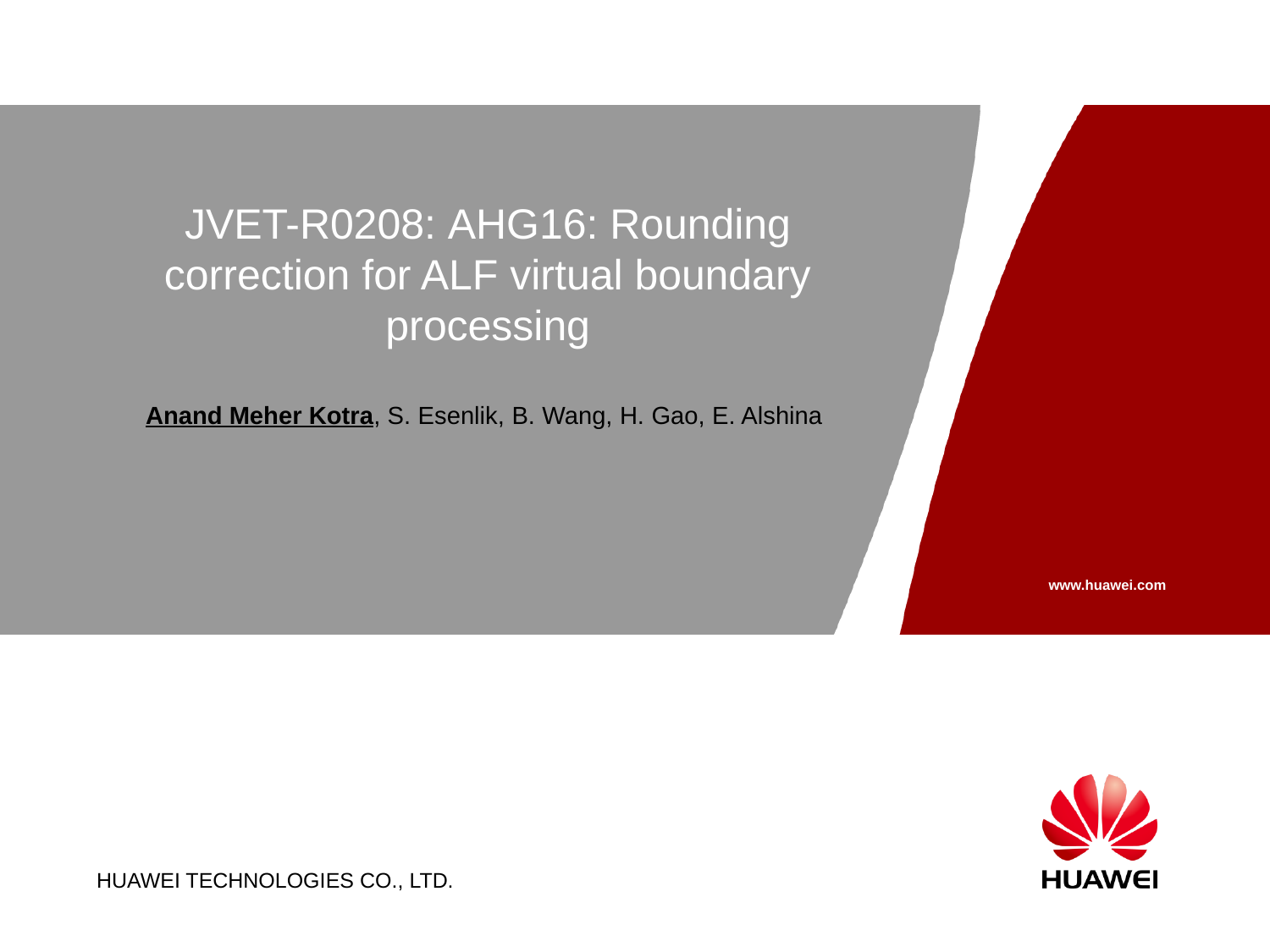

# JVET-R0208: AHG16: Rounding correction for ALF virtual boundary processing Anand Meher Kotra, S. Esenlik, B. Wang, H. Gao, E. Alshina